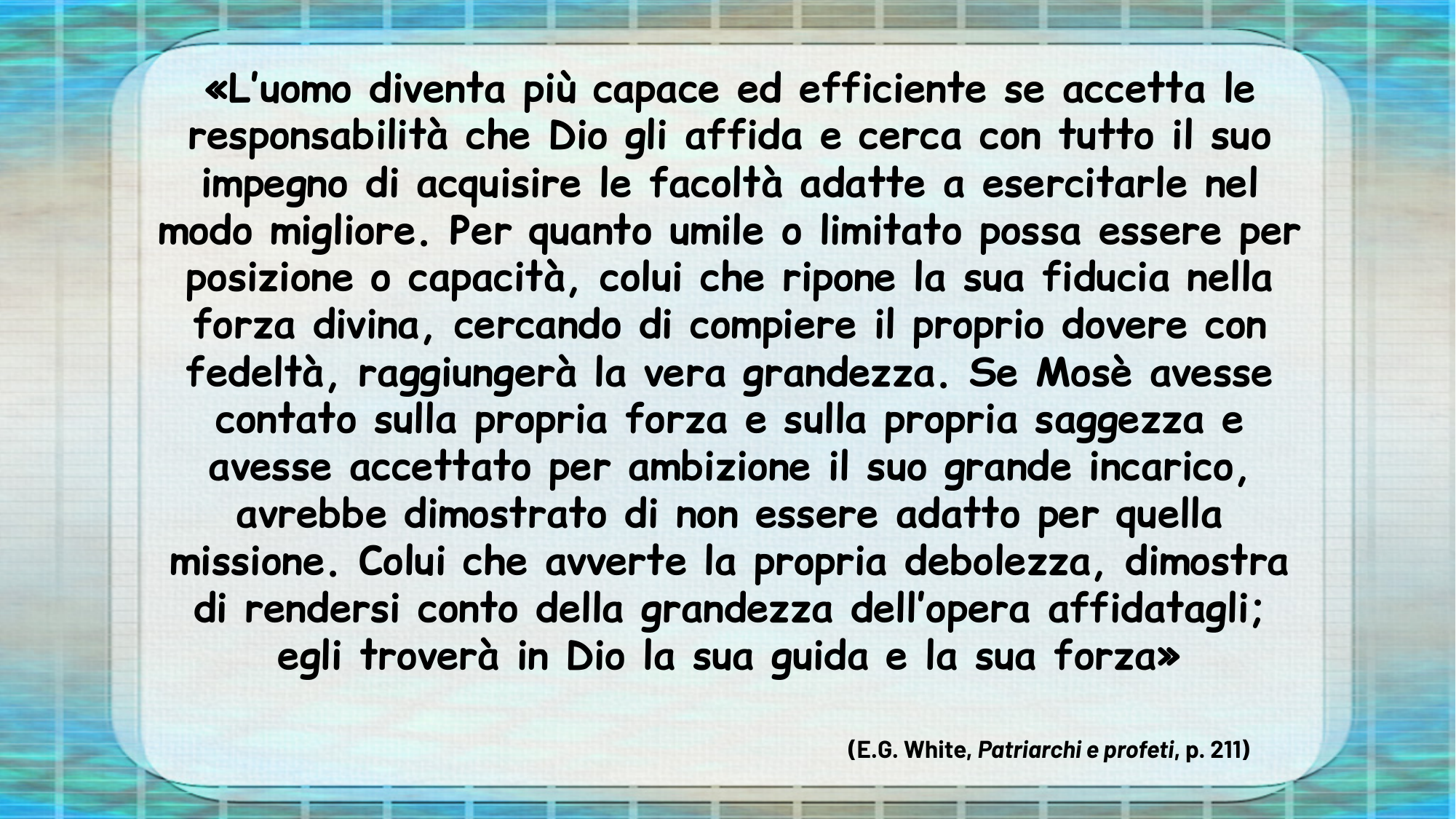

«L’uomo diventa più capace ed efficiente se accetta le responsabilità che Dio gli affida e cerca con tutto il suo impegno di acquisire le facoltà adatte a esercitarle nel modo migliore. Per quanto umile o limitato possa essere per posizione o capacità, colui che ripone la sua fiducia nella forza divina, cercando di compiere il proprio dovere con fedeltà, raggiungerà la vera grandezza. Se Mosè avesse contato sulla propria forza e sulla propria saggezza e avesse accettato per ambizione il suo grande incarico, avrebbe dimostrato di non essere adatto per quella missione. Colui che avverte la propria debolezza, dimostra di rendersi conto della grandezza dell’opera affidatagli; egli troverà in Dio la sua guida e la sua forza»
(E.G. White, Patriarchi e profeti, p. 211)